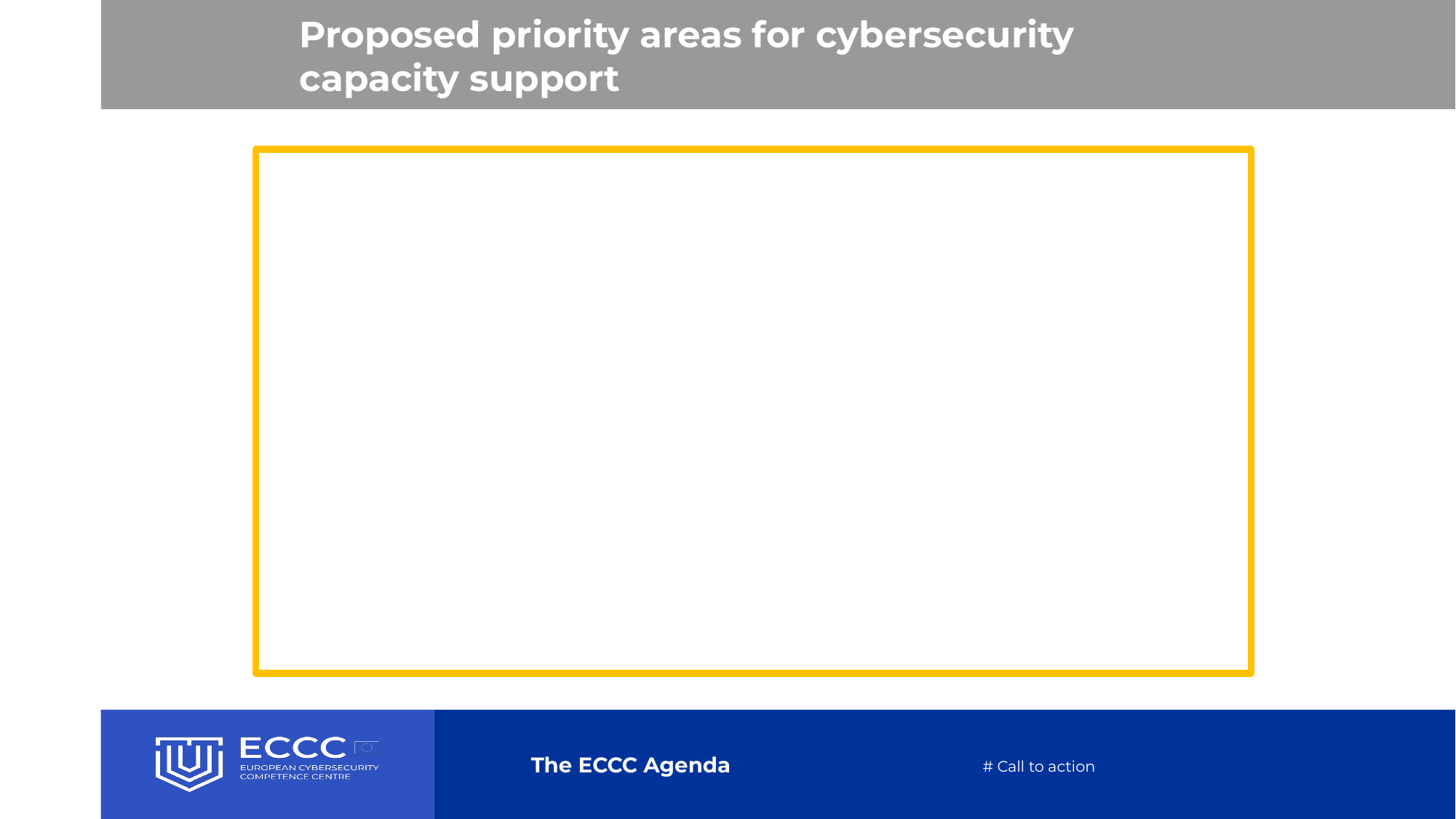

# Proposed priority areas for cybersecurity capacity support

Enhance processes and tools for risk management and the management of cybersecurity information
Secure and resilient hardware and software systems, in particular for critical infrastructure protection
Enhance the industrial and market uptake of EU cybersecurity research and innovation results
Advanced cyber security skills: higher education and professional training
Foster the human and social dimension of cybersecurity, and increase awareness

# Call to action
The ECCC Agenda